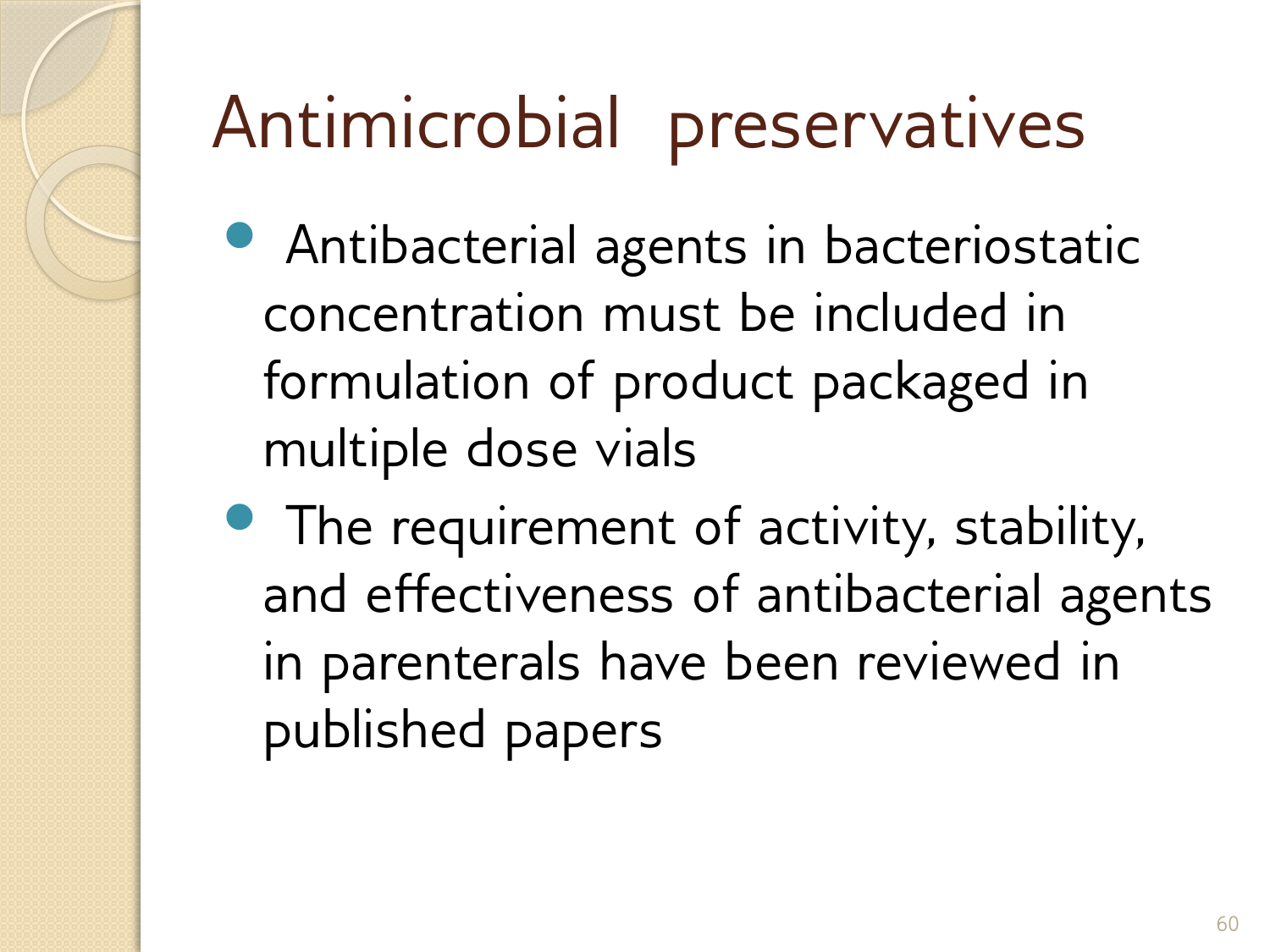

# Antimicrobial  preservatives
 Antibacterial agents in bacteriostatic concentration must be included in formulation of product packaged in multiple dose vials
 The requirement of activity, stability, and effectiveness of antibacterial agents in parenterals have been reviewed in published papers
60